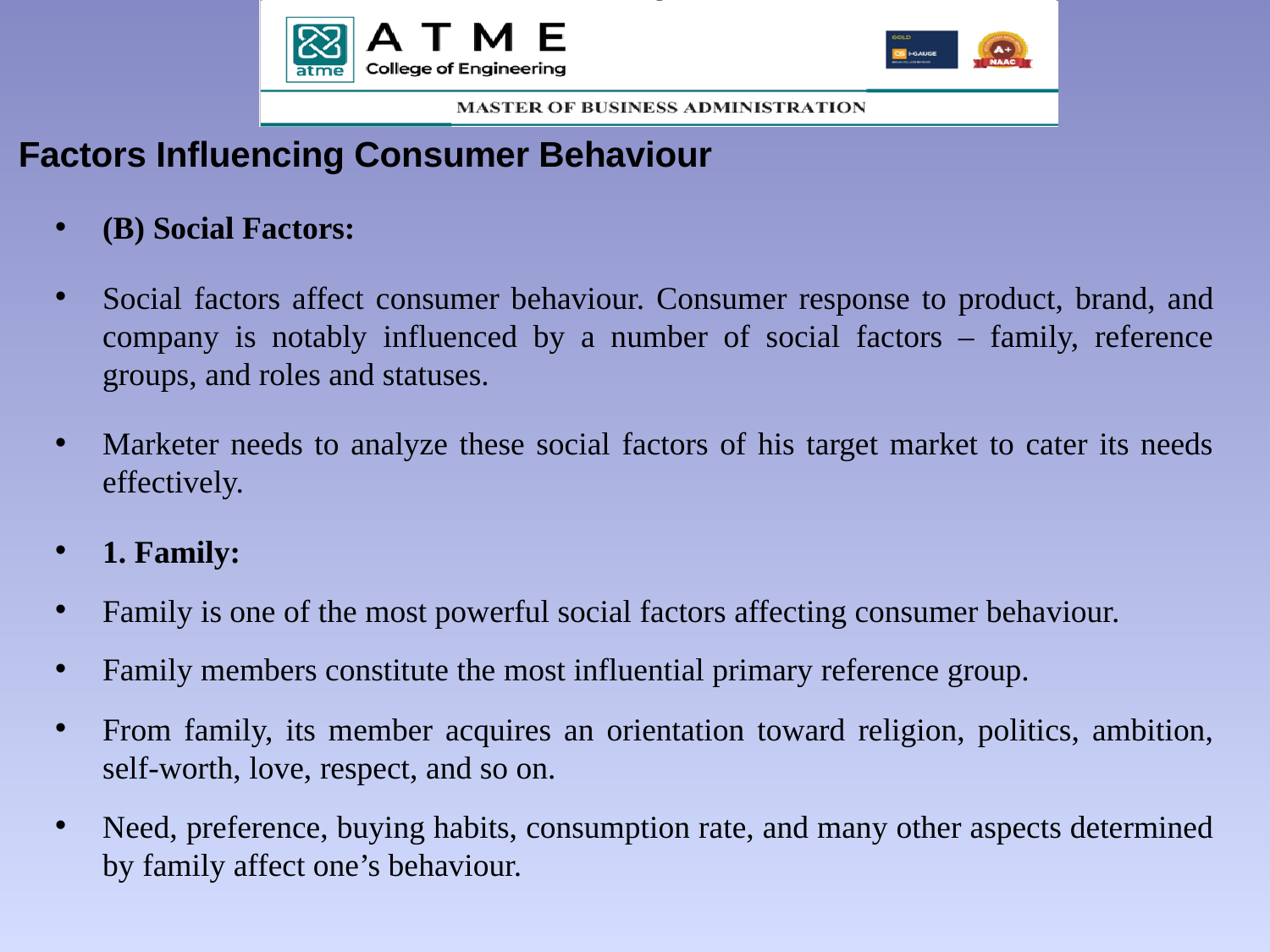

# Factors Influencing Consumer Behaviour
(B) Social Factors:
Social factors affect consumer behaviour. Consumer response to product, brand, and company is notably influenced by a number of social factors – family, reference groups, and roles and statuses.
Marketer needs to analyze these social factors of his target market to cater its needs effectively.
1. Family:
Family is one of the most powerful social factors affecting consumer behaviour.
Family members constitute the most influential primary reference group.
From family, its member acquires an orientation toward religion, politics, ambition, self-worth, love, respect, and so on.
Need, preference, buying habits, consumption rate, and many other aspects determined by family affect one’s behaviour.